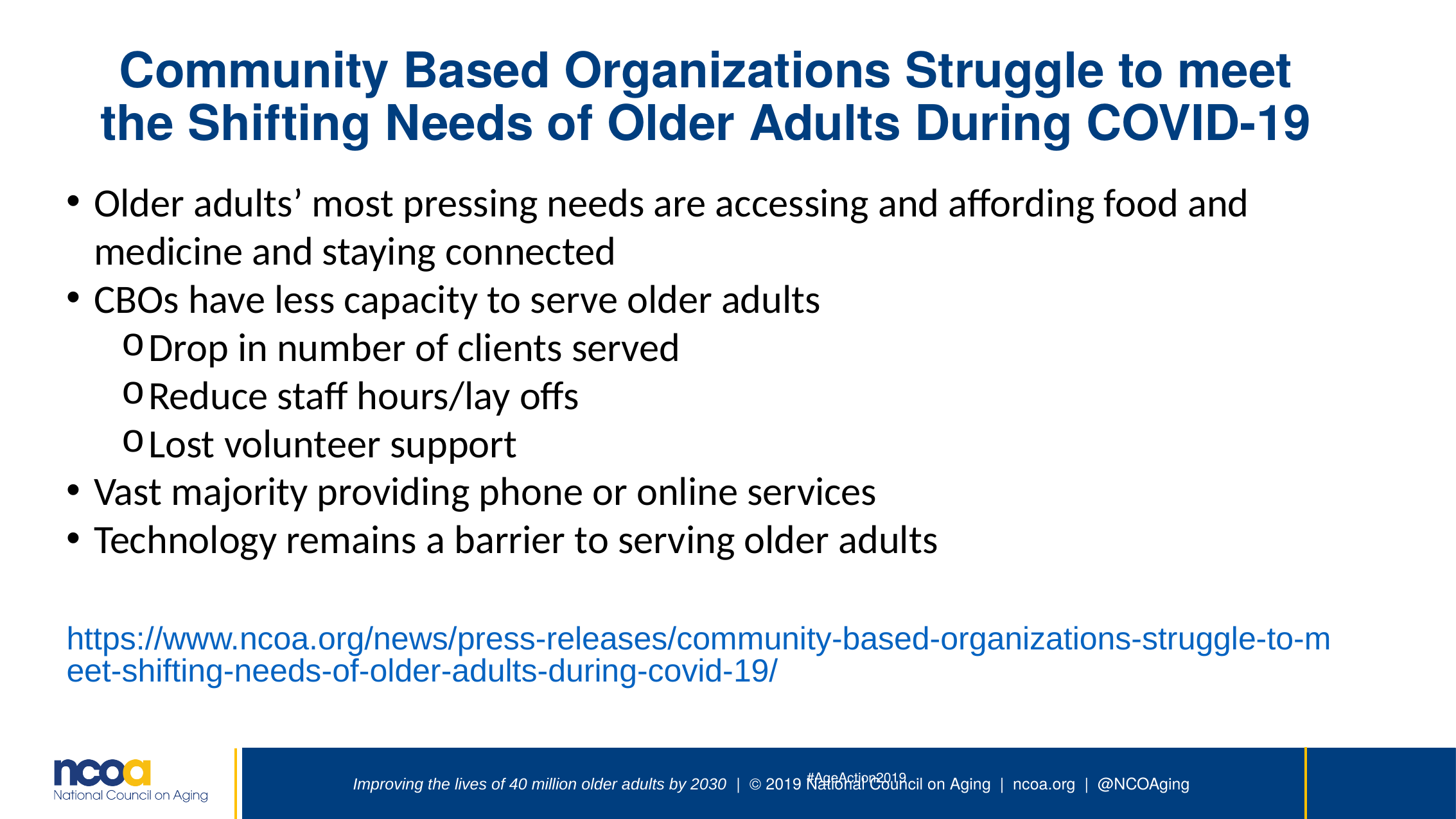

# Community Based Organizations Struggle to meet the Shifting Needs of Older Adults During COVID-19
Older adults’ most pressing needs are accessing and affording food and medicine and staying connected
CBOs have less capacity to serve older adults
Drop in number of clients served
Reduce staff hours/lay offs
Lost volunteer support
Vast majority providing phone or online services
Technology remains a barrier to serving older adults

 https://www.ncoa.org/news/press-releases/community-based-organizations-struggle-to-meet-shifting-needs-of-older-adults-during-covid-19/
#AgeAction2019